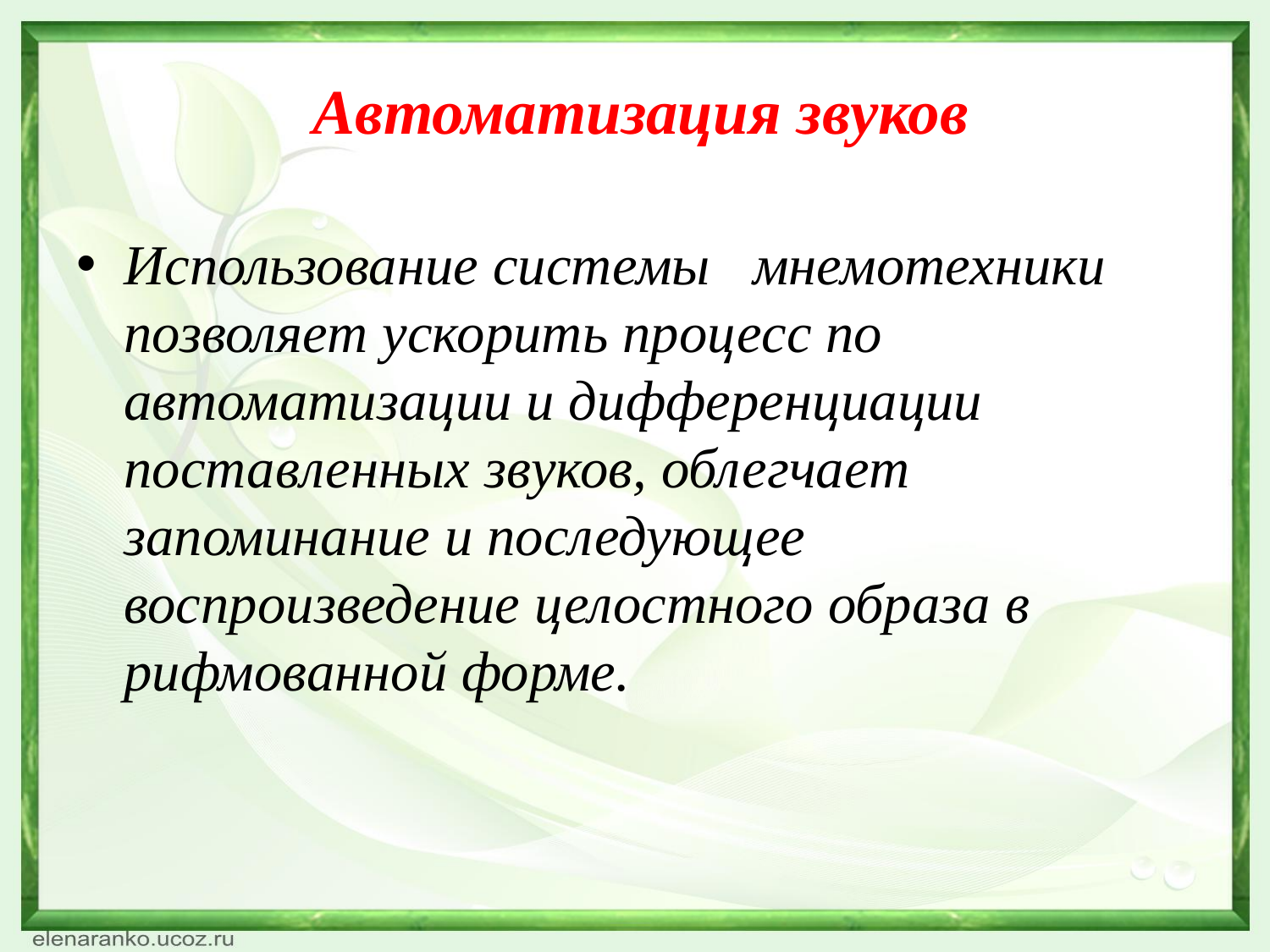

# Автоматизация звуков
Использование системы   мнемотехники позволяет ускорить процесс по автоматизации и дифференциации поставленных звуков, облегчает запоминание и последующее воспроизведение целостного образа в рифмованной форме.